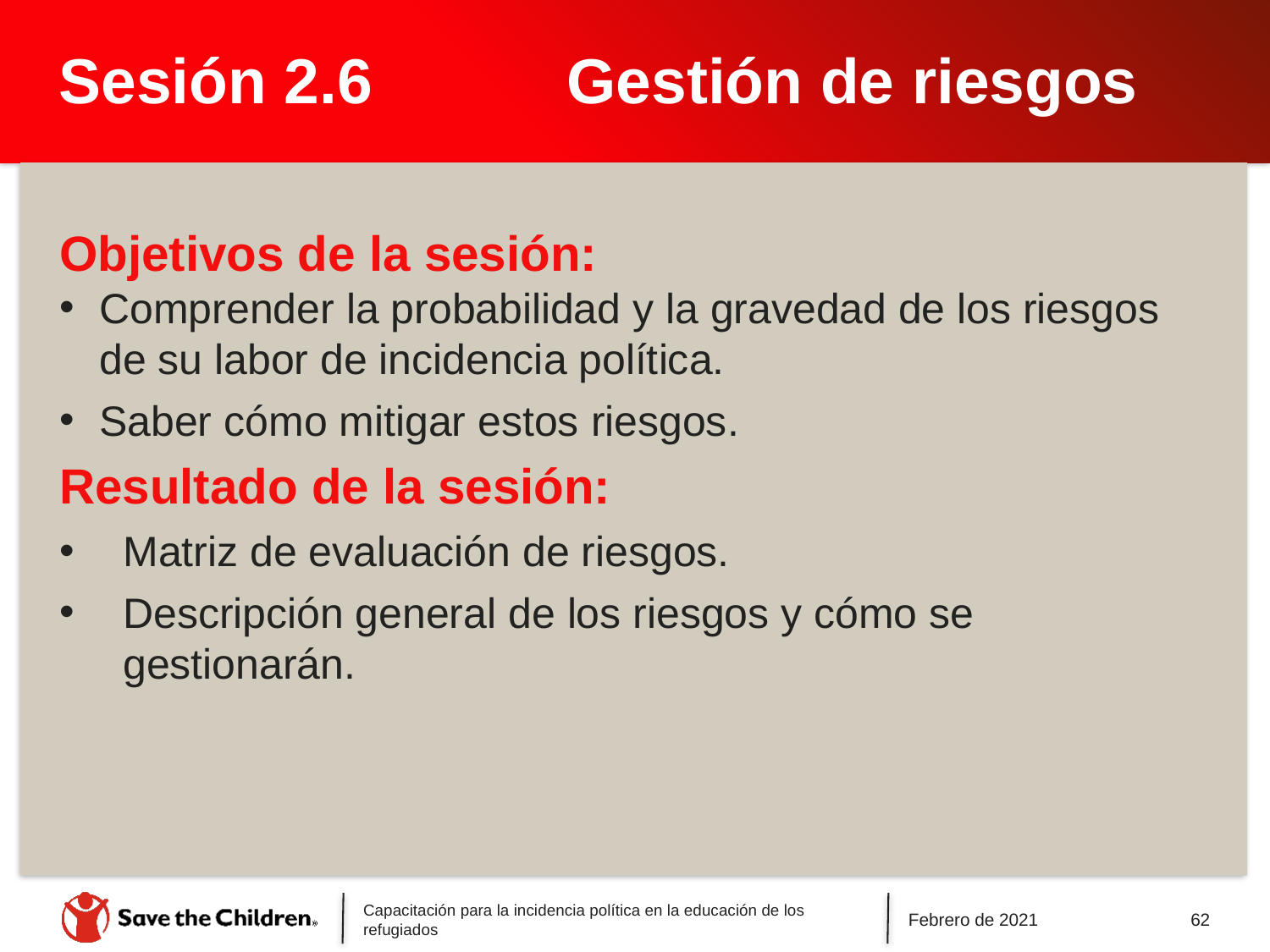

# Sesión 2.6	 	Gestión de riesgos
Objetivos de la sesión:
Comprender la probabilidad y la gravedad de los riesgos de su labor de incidencia política.
Saber cómo mitigar estos riesgos.
Resultado de la sesión:
Matriz de evaluación de riesgos.
Descripción general de los riesgos y cómo se gestionarán.

Capacitación para la incidencia política en la educación de los refugiados
Febrero de 2021
62